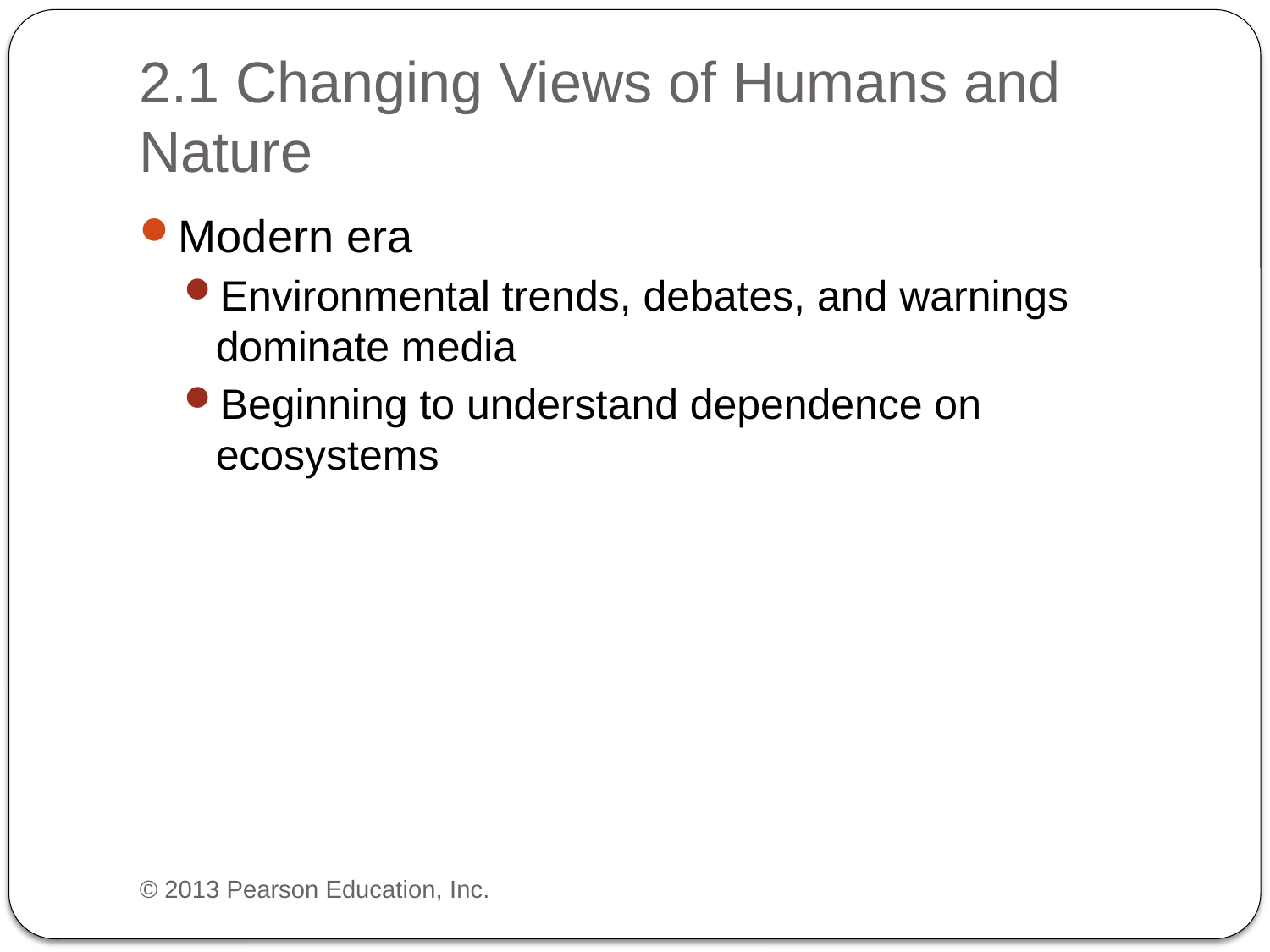

# 2.1 Changing Views of Humans and Nature
Modern era
Environmental trends, debates, and warnings dominate media
Beginning to understand dependence on ecosystems

© 2013 Pearson Education, Inc.